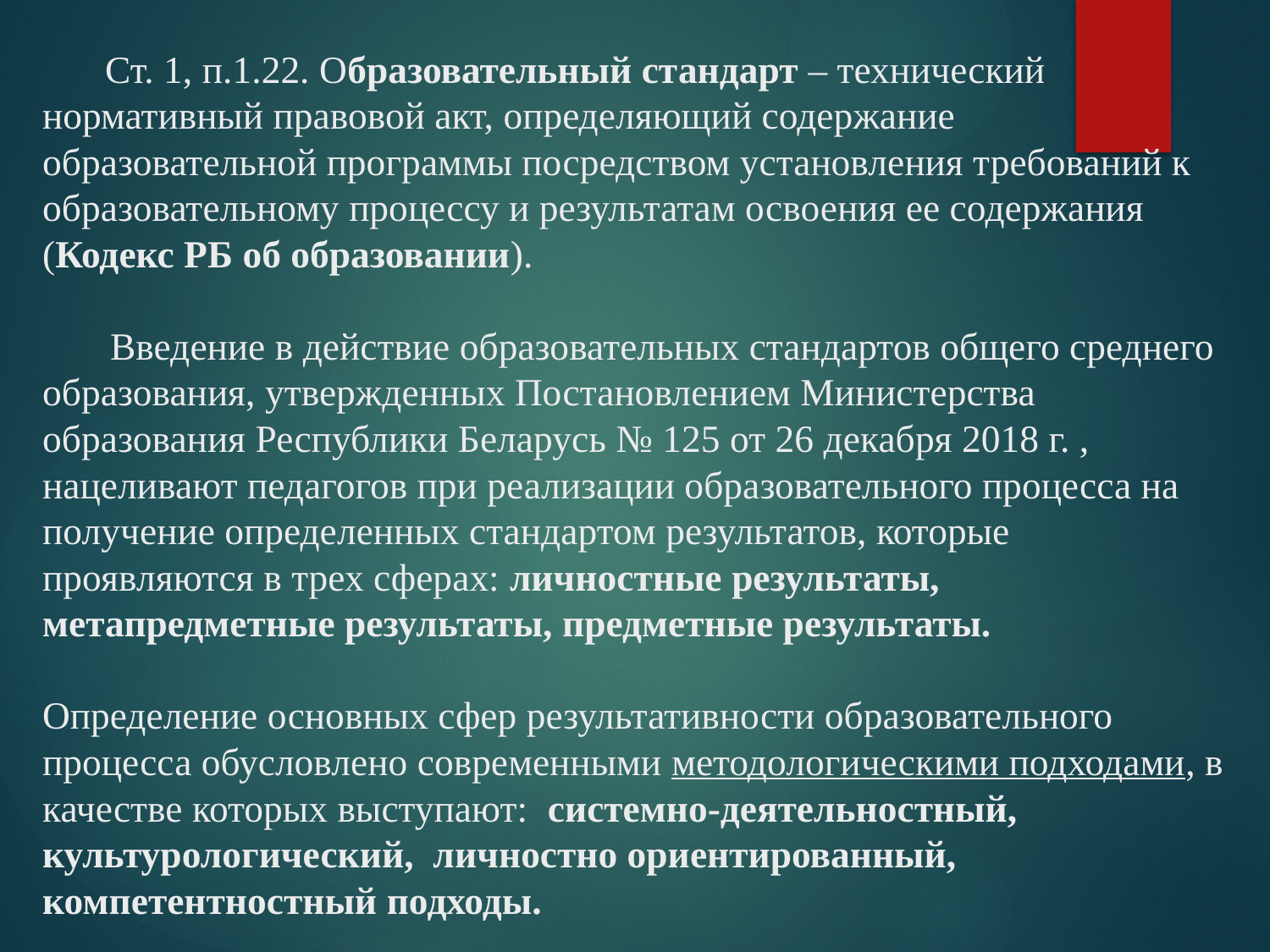

# Ст. 1, п.1.22. Образовательный стандарт – технический нормативный правовой акт, определяющий содержание образовательной программы посредством установления требований к образовательному процессу и результатам освоения ее содержания (Кодекс РБ об образовании). Введение в действие образовательных стандартов общего среднего образования, утвержденных Постановлением Министерства образования Республики Беларусь № 125 от 26 декабря 2018 г. , нацеливают педагогов при реализации образовательного процесса на получение определенных стандартом результатов, которые проявляются в трех сферах: личностные результаты, метапредметные результаты, предметные результаты. Определение основных сфер результативности образовательного процесса обусловлено современными методологическими подходами, в качестве которых выступают:  системно-деятельностный,  культурологический,  личностно ориентированный, компетентностный подходы.